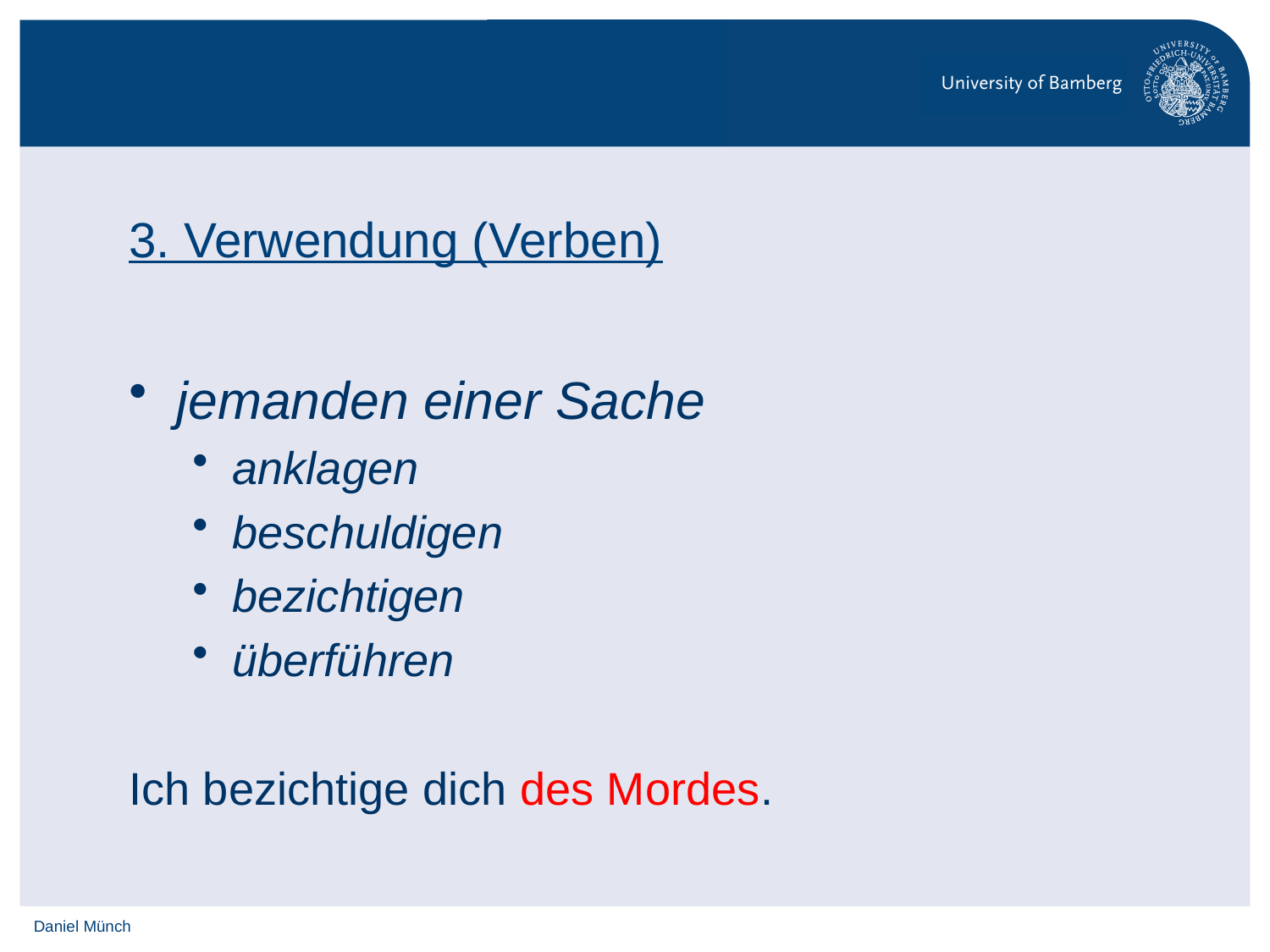

# 3. Verwendung (Verben)
jemanden einer Sache
anklagen
beschuldigen
bezichtigen
überführen

Ich bezichtige dich des Mordes.